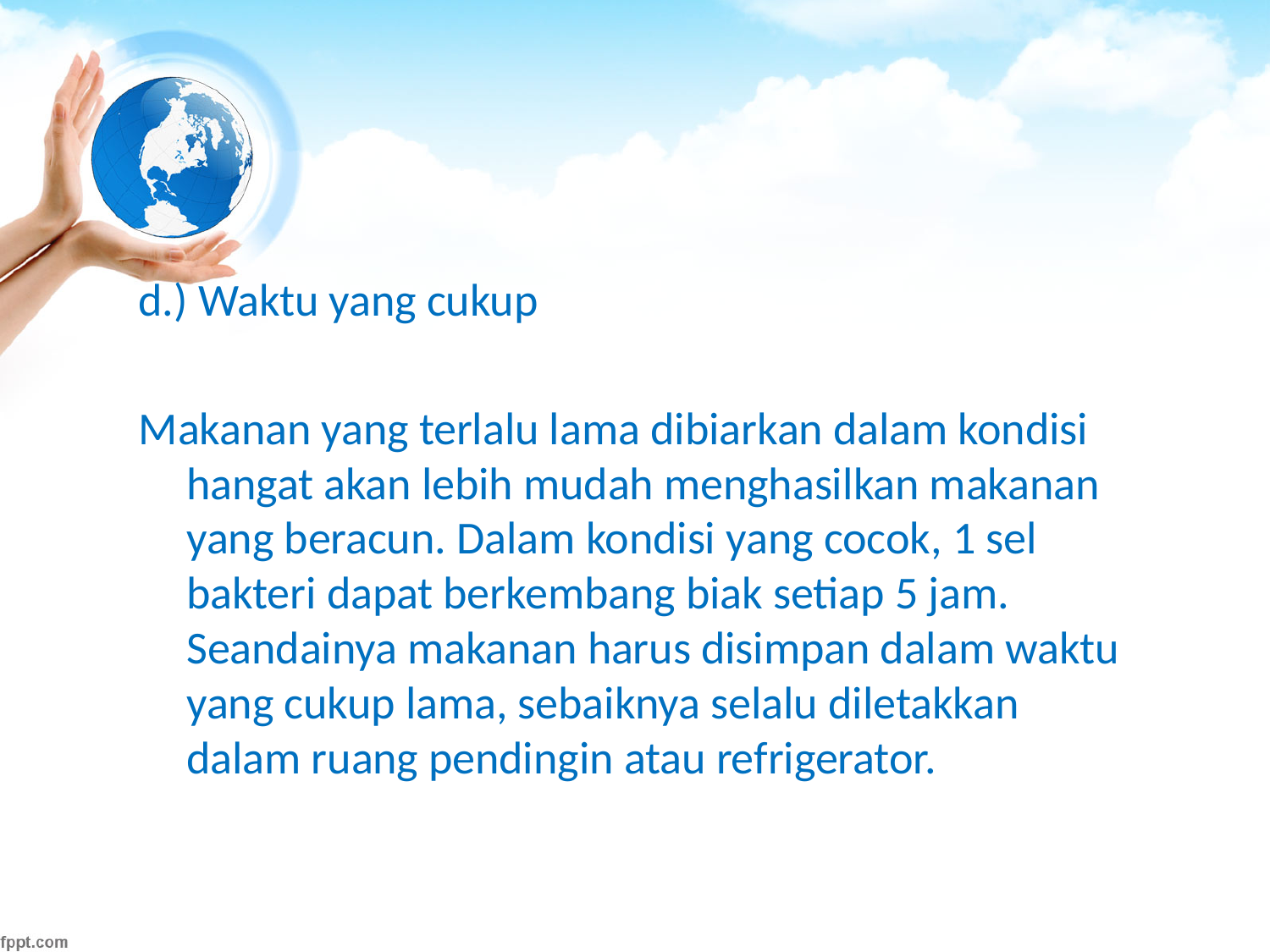

#
d.) Waktu yang cukup

Makanan yang terlalu lama dibiarkan dalam kondisi hangat akan lebih mudah menghasilkan makanan yang beracun. Dalam kondisi yang cocok, 1 sel bakteri dapat berkembang biak setiap 5 jam. Seandainya makanan harus disimpan dalam waktu yang cukup lama, sebaiknya selalu diletakkan dalam ruang pendingin atau refrigerator.